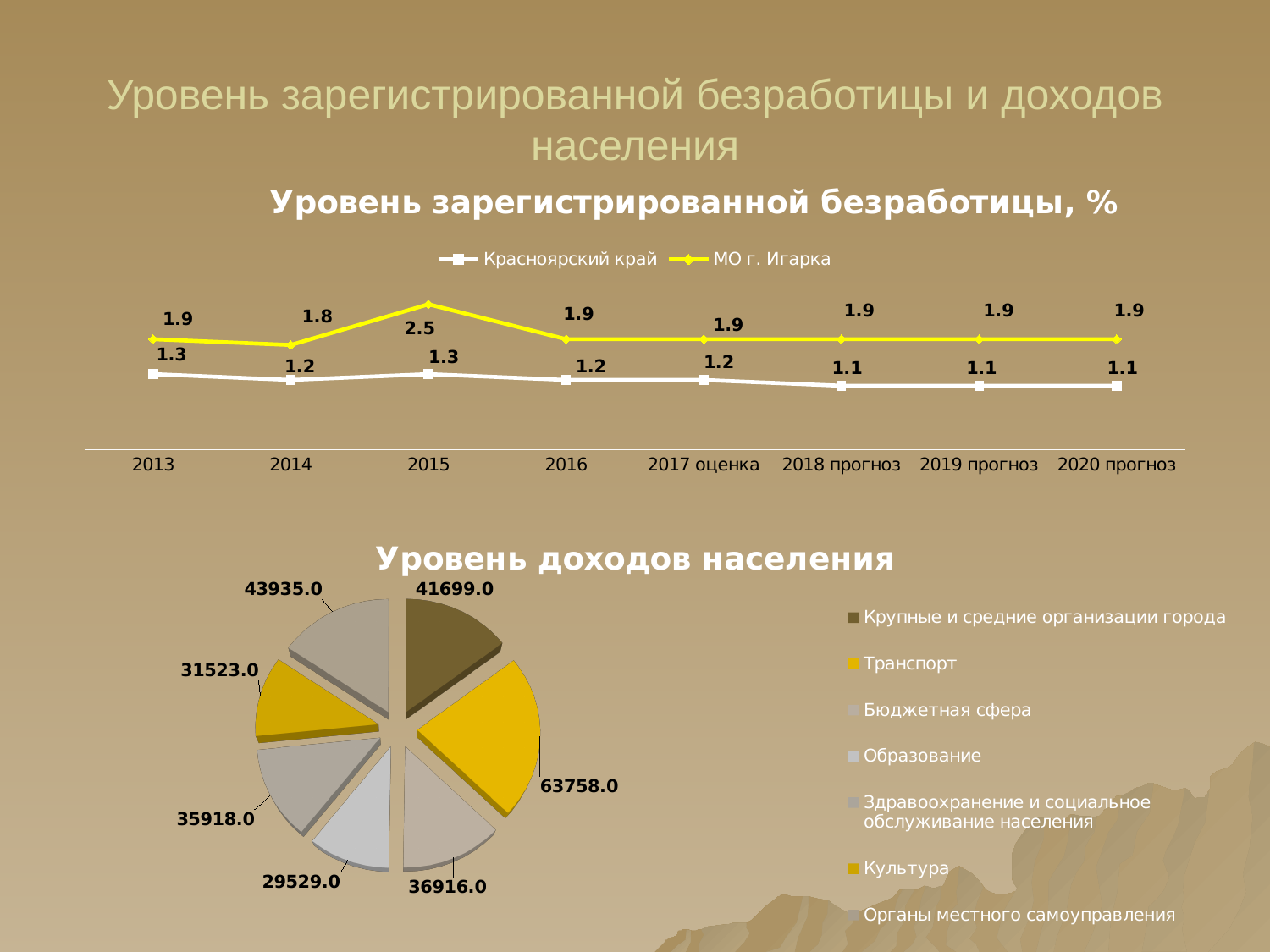

# Уровень зарегистрированной безработицы и доходов населения

### Chart: Уровень зарегистрированной безработицы, %

| Category | Красноярский край | МО г. Игарка |
|---|---|---|
| 2013 | 1.3 | 1.9 |
| 2014 | 1.2 | 1.8 |
| 2015 | 1.3 | 2.5 |
| 2016 | 1.2 | 1.9 |
| 2017 оценка | 1.2 | 1.9 |
| 2018 прогноз | 1.1 | 1.9 |
| 2019 прогноз | 1.1 | 1.9 |
| 2020 прогноз | 1.1 | 1.9 |

[unsupported chart]